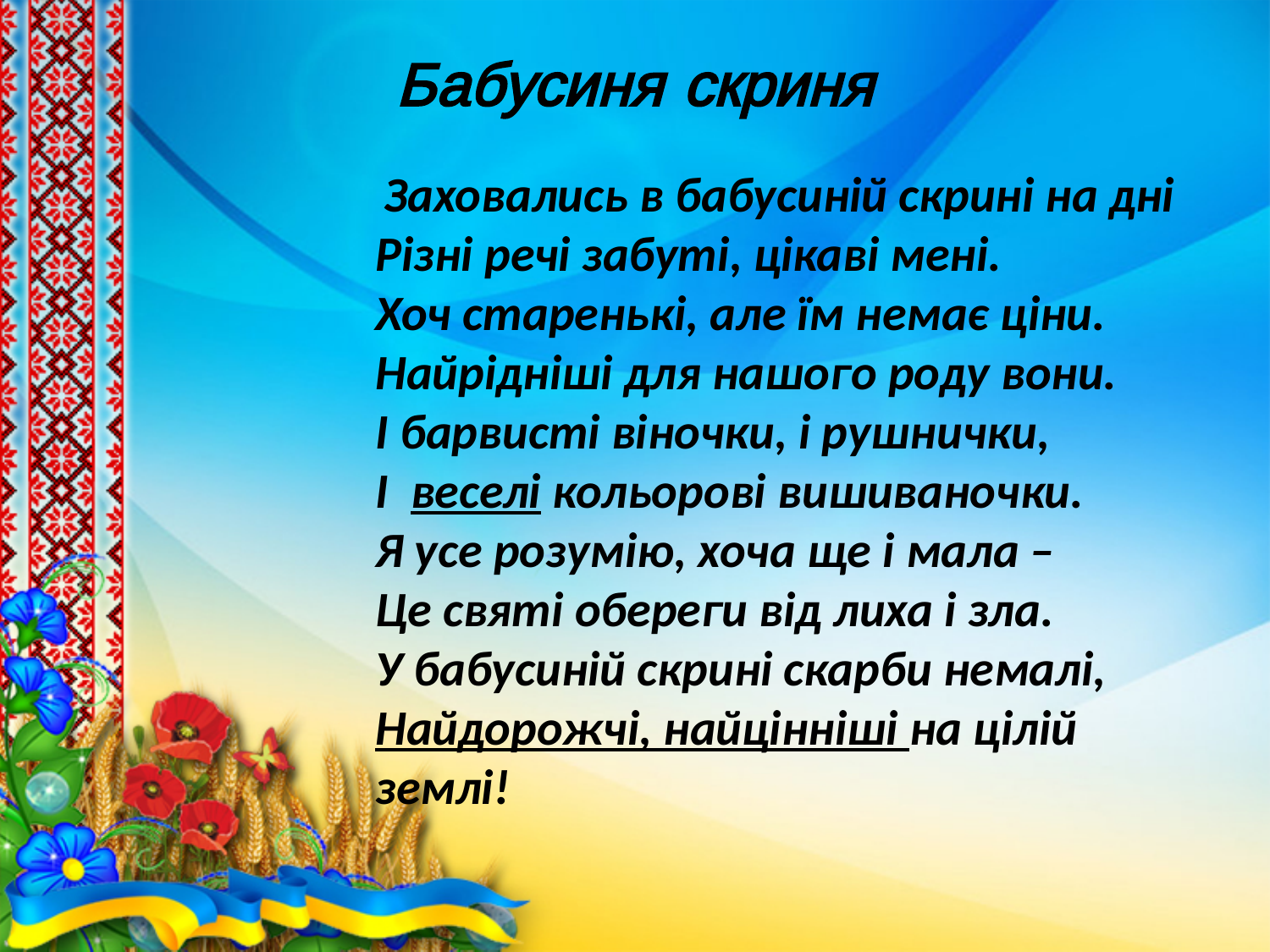

# Бабусиня скриня
     Заховались в бабусиній скрині на дні
Різні речі забуті, цікаві мені.
Хоч старенькі, але їм немає ціни.
Найрідніші для нашого роду вони.
І барвисті віночки, і рушнички,
І  веселі кольорові вишиваночки.
Я усе розумію, хоча ще і мала –
Це святі обереги від лиха і зла.
У бабусиній скрині скарби немалі,
Найдорожчі, найцінніші на цілій землі!